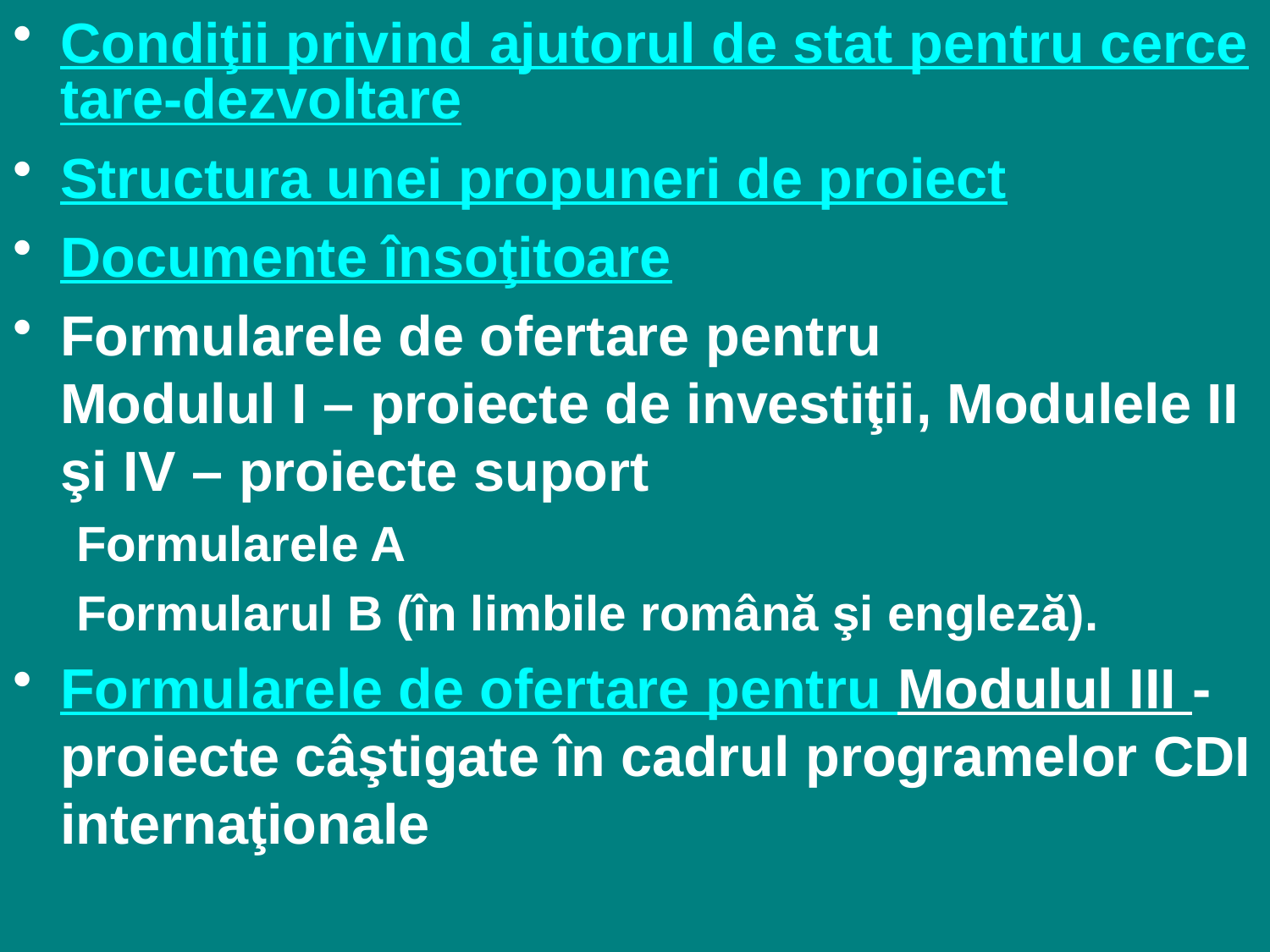

Condiţii privind ajutorul de stat pentru cercetare-dezvoltare
Structura unei propuneri de proiect
Documente însoţitoare
Formularele de ofertare pentru
Modulul I – proiecte de investiţii, Modulele II şi IV – proiecte suport
Formularele A
Formularul B (în limbile română şi engleză).
Formularele de ofertare pentru Modulul III - proiecte câştigate în cadrul programelor CDI internaţionale